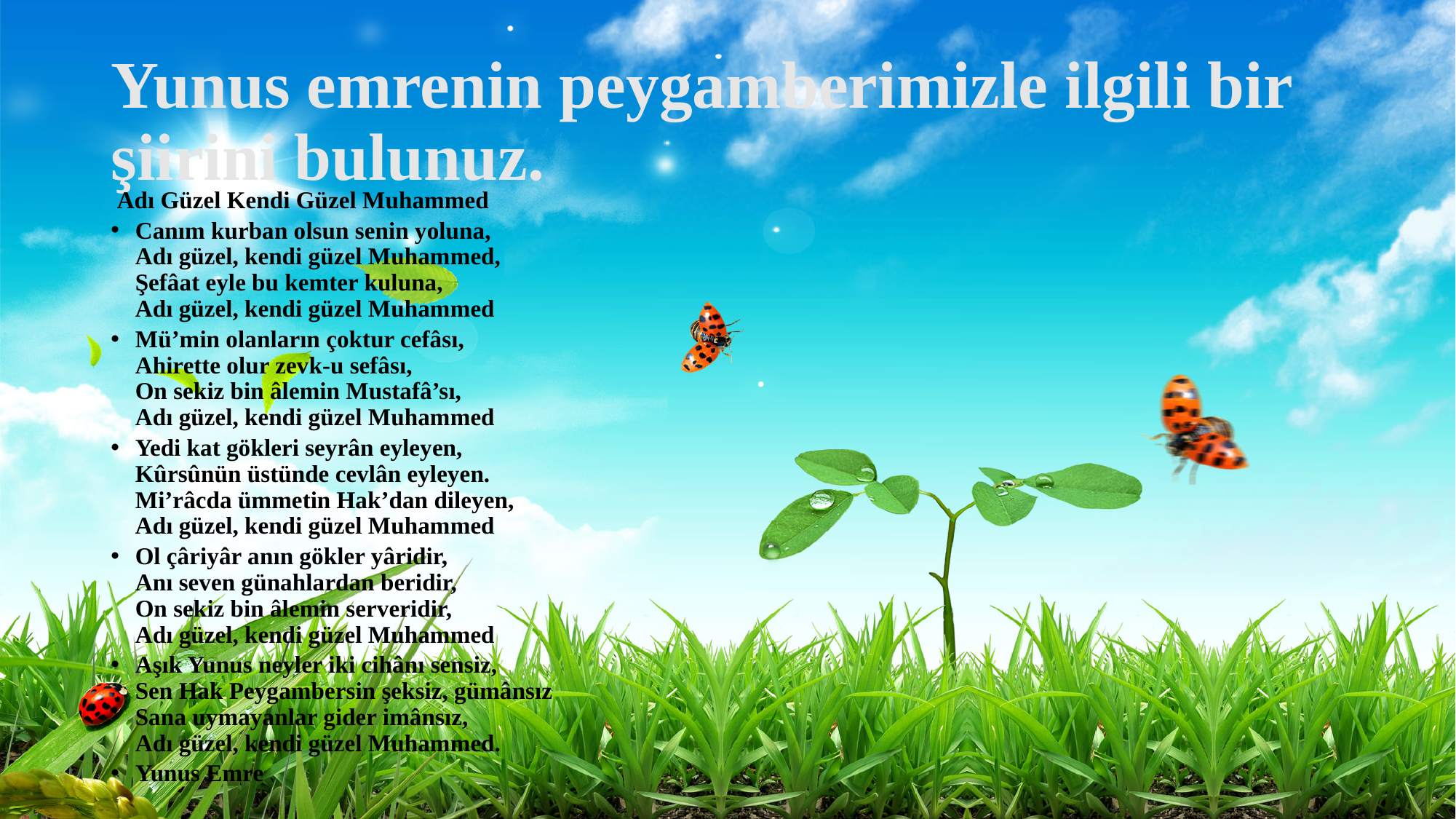

# Yunus emrenin peygamberimizle ilgili bir şiirini bulunuz.
 Adı Güzel Kendi Güzel Muhammed
Canım kurban olsun senin yoluna,
Adı güzel, kendi güzel Muhammed,
Şefâat eyle bu kemter kuluna,
Adı güzel, kendi güzel Muhammed
Mü’min olanların çoktur cefâsı,
Ahirette olur zevk-u sefâsı,
On sekiz bin âlemin Mustafâ’sı,
Adı güzel, kendi güzel Muhammed
Yedi kat gökleri seyrân eyleyen,
Kûrsûnün üstünde cevlân eyleyen.
Mi’râcda ümmetin Hak’dan dileyen,
Adı güzel, kendi güzel Muhammed
Ol çâriyâr anın gökler yâridir,
Anı seven günahlardan beridir,
On sekiz bin âlemin serveridir,
Adı güzel, kendi güzel Muhammed
Aşık Yunus neyler iki cihânı sensiz,
Sen Hak Peygambersin şeksiz, gümânsız
Sana uymayanlar gider imânsız,
Adı güzel, kendi güzel Muhammed.
Yunus Emre